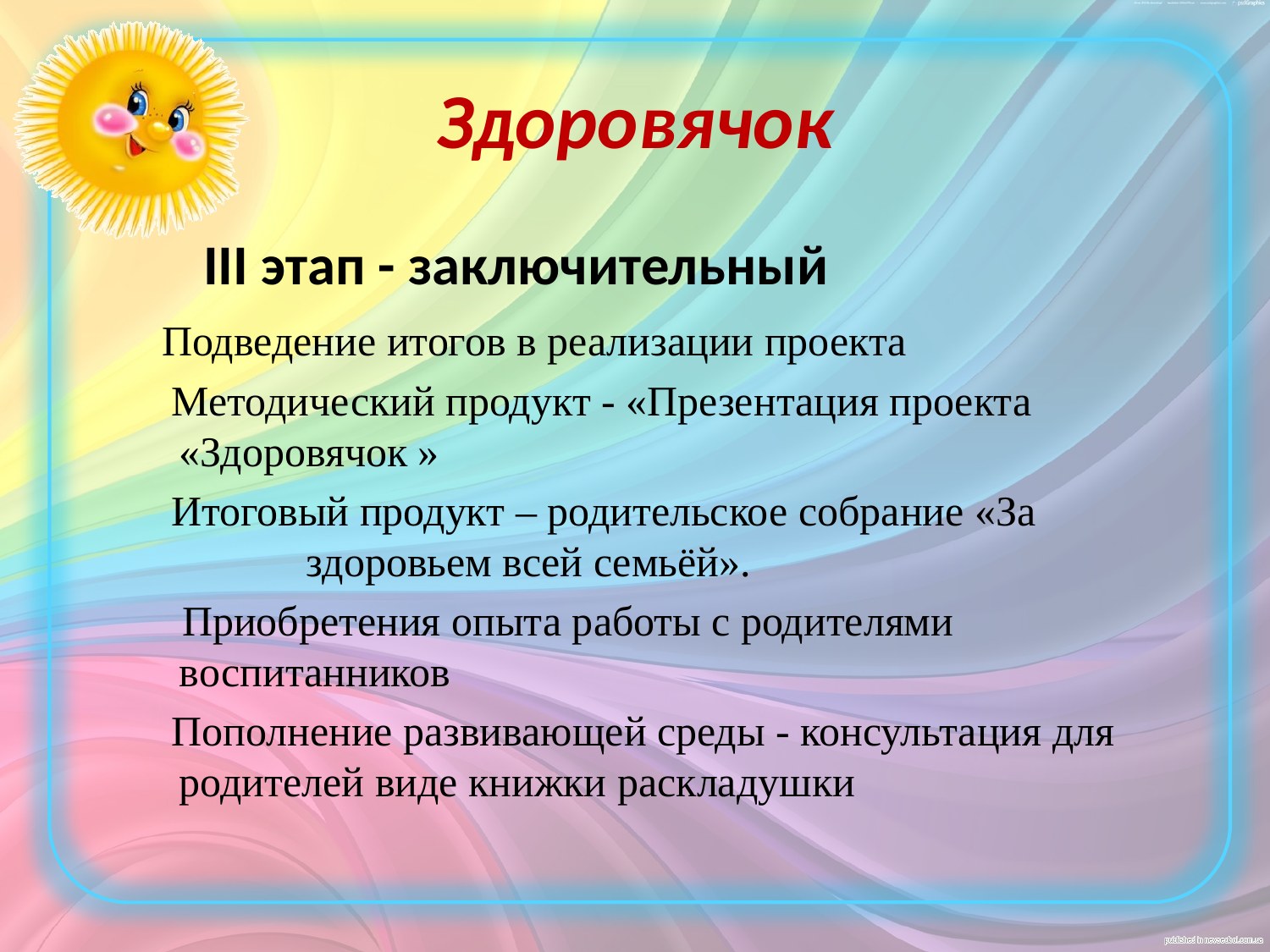

# Здоровячок
          III этап - заключительный
  Подведение итогов в реализации проекта
   Методический продукт - «Презентация проекта     «Здоровячок »
   Итоговый продукт – родительское собрание «За    	здоровьем всей семьёй».
    Приобретения опыта работы с родителями воспитанников
   Пополнение развивающей среды - консультация для родителей виде книжки раскладушки